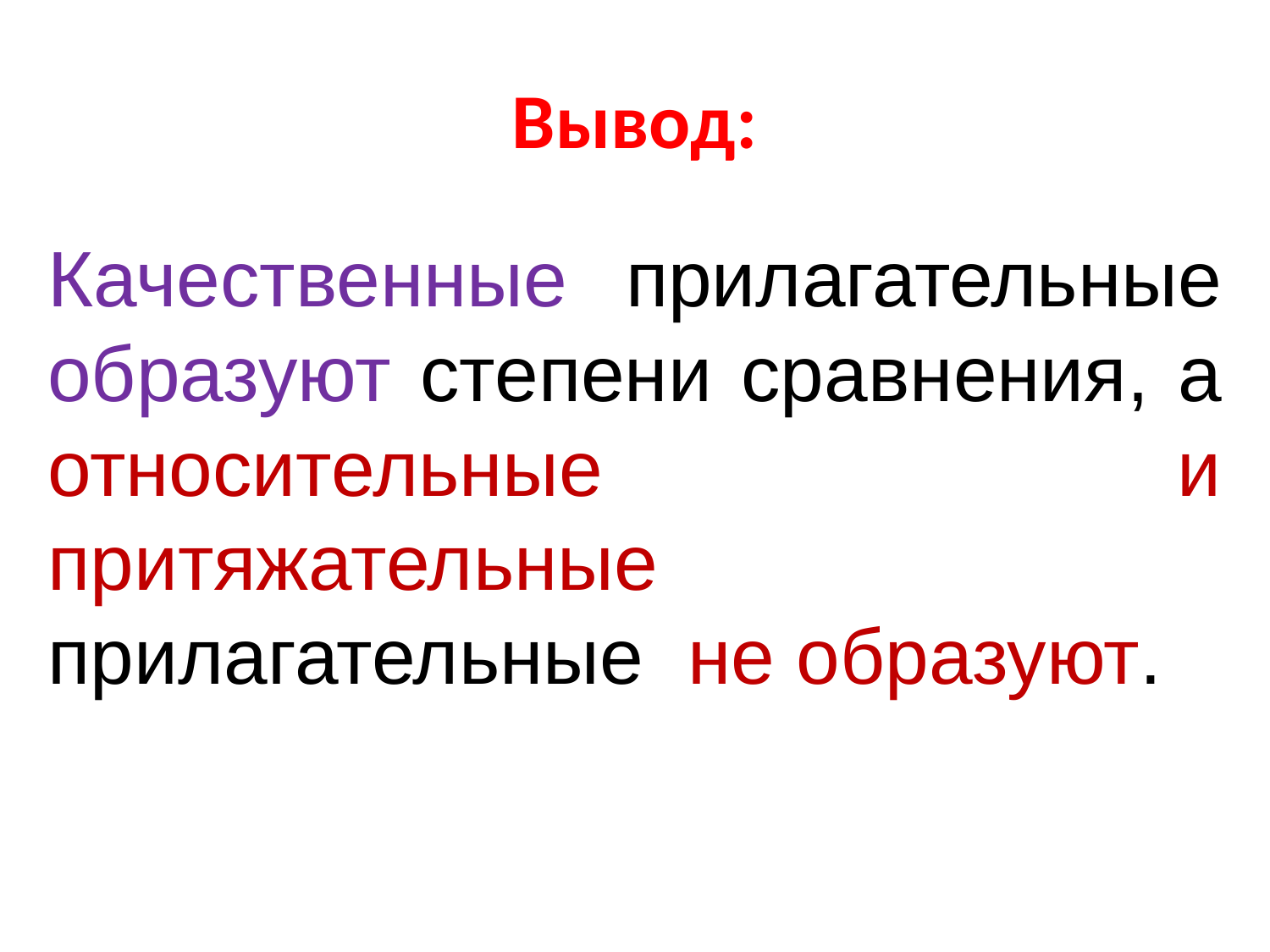

# Вывод:
Качественные прилагательные образуют степени сравнения, а относительные  и притяжательные прилагательные  не образуют.